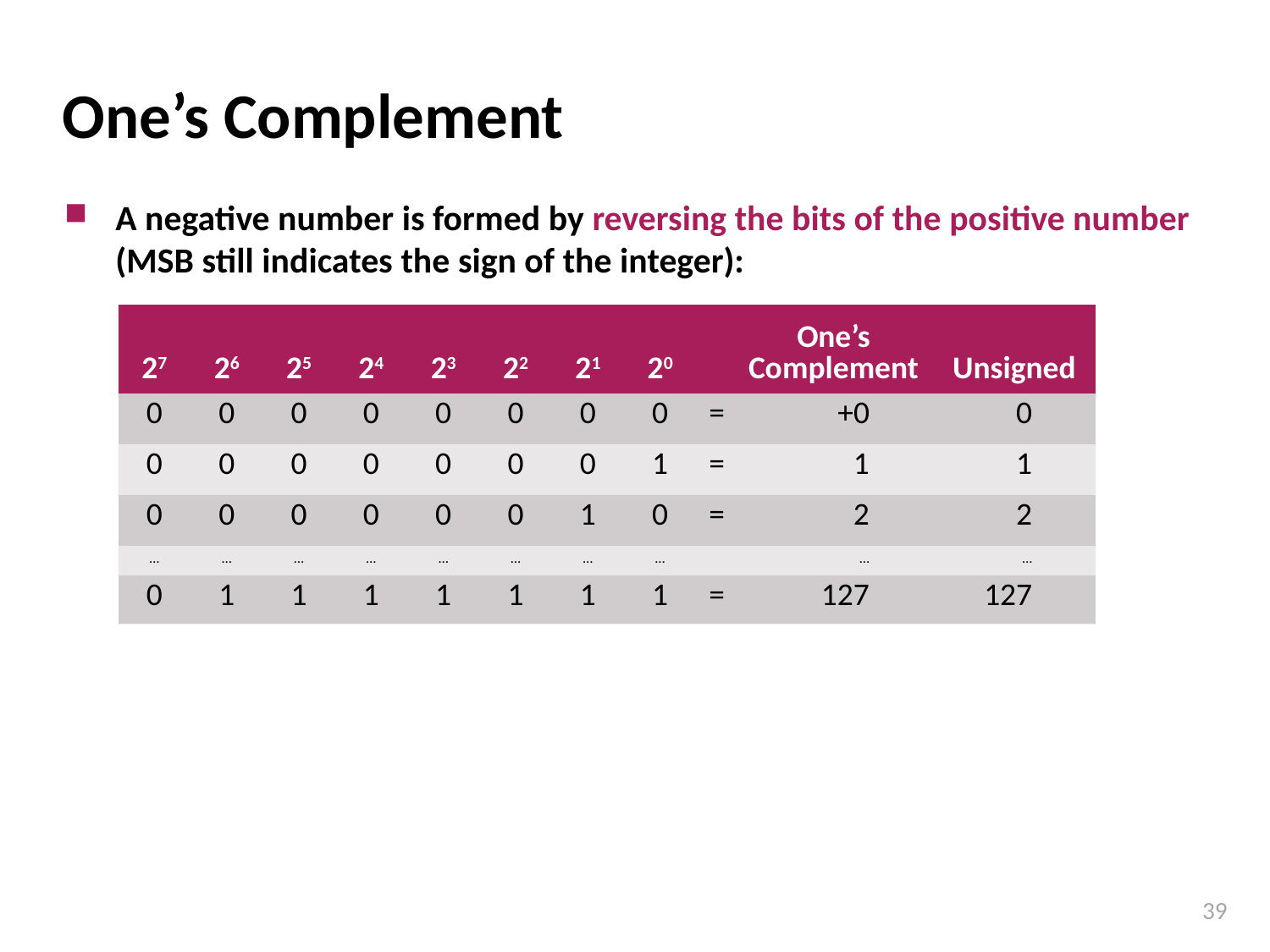

# One’s Complement

A negative number is formed by reversing the bits of the positive number (MSB still indicates the sign of the integer):

| 27 | 26 | 25 | 24 | 23 | 22 | 21 | 20 |  | One’s Complement | Unsigned |
| --- | --- | --- | --- | --- | --- | --- | --- | --- | --- | --- |
| 0 | 0 | 0 | 0 | 0 | 0 | 0 | 0 | = | +0 | 0 |
| 0 | 0 | 0 | 0 | 0 | 0 | 0 | 1 | = | 1 | 1 |
| 0 | 0 | 0 | 0 | 0 | 0 | 1 | 0 | = | 2 | 2 |
| … | … | … | … | … | … | … | … |  | … | … |
| 0 | 1 | 1 | 1 | 1 | 1 | 1 | 1 | = | 127 | 127 |
| 1 | 0 | 0 | 0 | 0 | 0 | 0 | 0 | = | -127 | 128 |
| 1 | 0 | 0 | 0 | 0 | 0 | 0 | 1 | = | -126 | 129 |
| … | … | … | … | … | … | … | … |  | … | … |
| 1 | 1 | 1 | 1 | 1 | 1 | 0 | 1 | = | -2 | 253 |
| 1 | 1 | 1 | 1 | 1 | 1 | 1 | 0 | = | -1 | 254 |
| 1 | 1 | 1 | 1 | 1 | 1 | 1 | 1 | = | -0 | 255 |